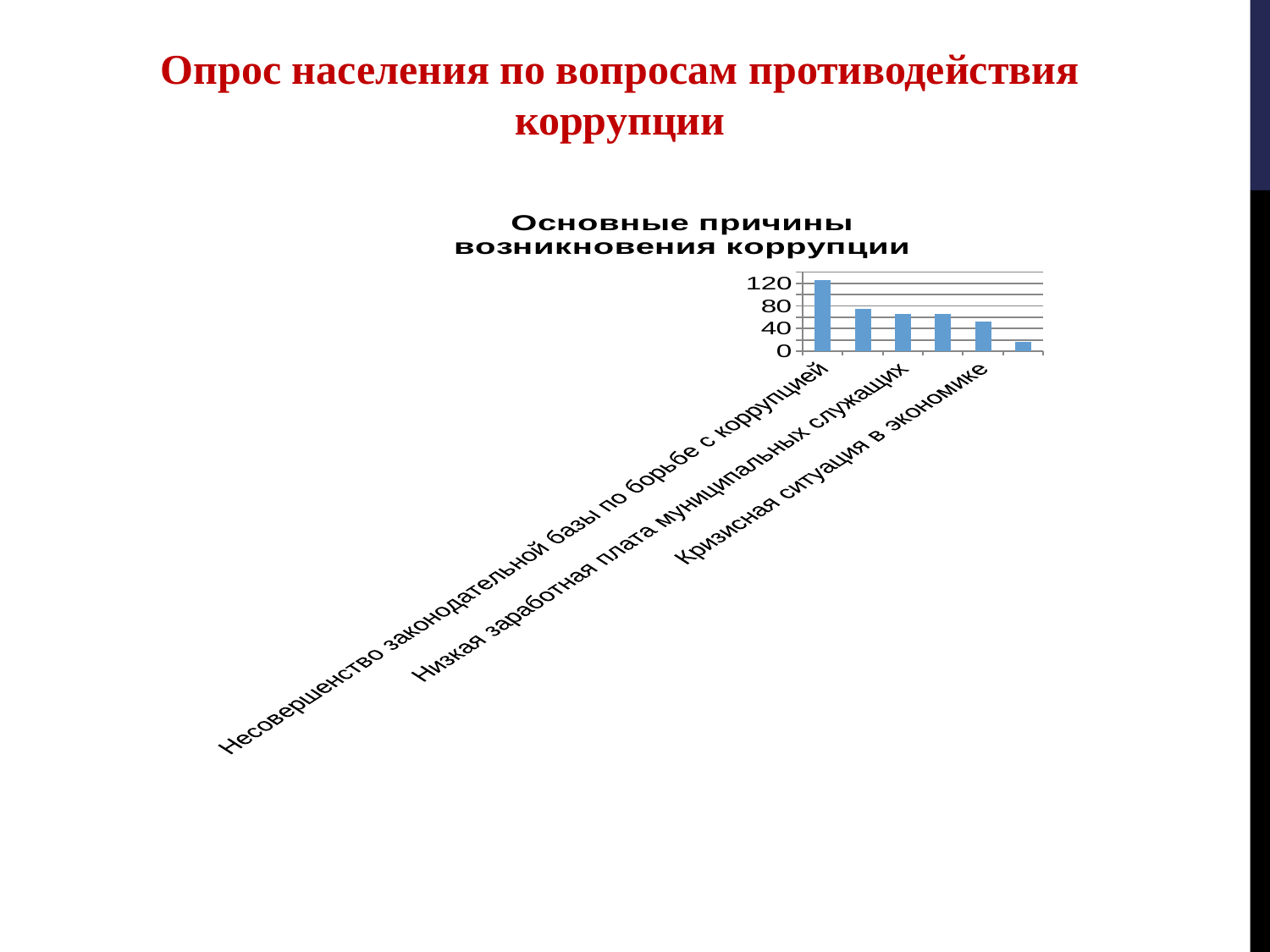

Опрос населения по вопросам противодействия коррупции

### Chart: Основные причины возникновения коррупции

| Category | Ряд 1 |
|---|---|
| Несовершенство законодательной базы по борьбе с коррупцией | 126.0 |
| Низкая эффективность правоохранительной системы | 75.0 |
| Низкая заработная плата муниципальных служащих | 66.0 |
| Состояние общественной морали | 66.0 |
| Кризисная ситуация в экономике | 53.0 |
| Особенности национального менталитета | 16.0 |